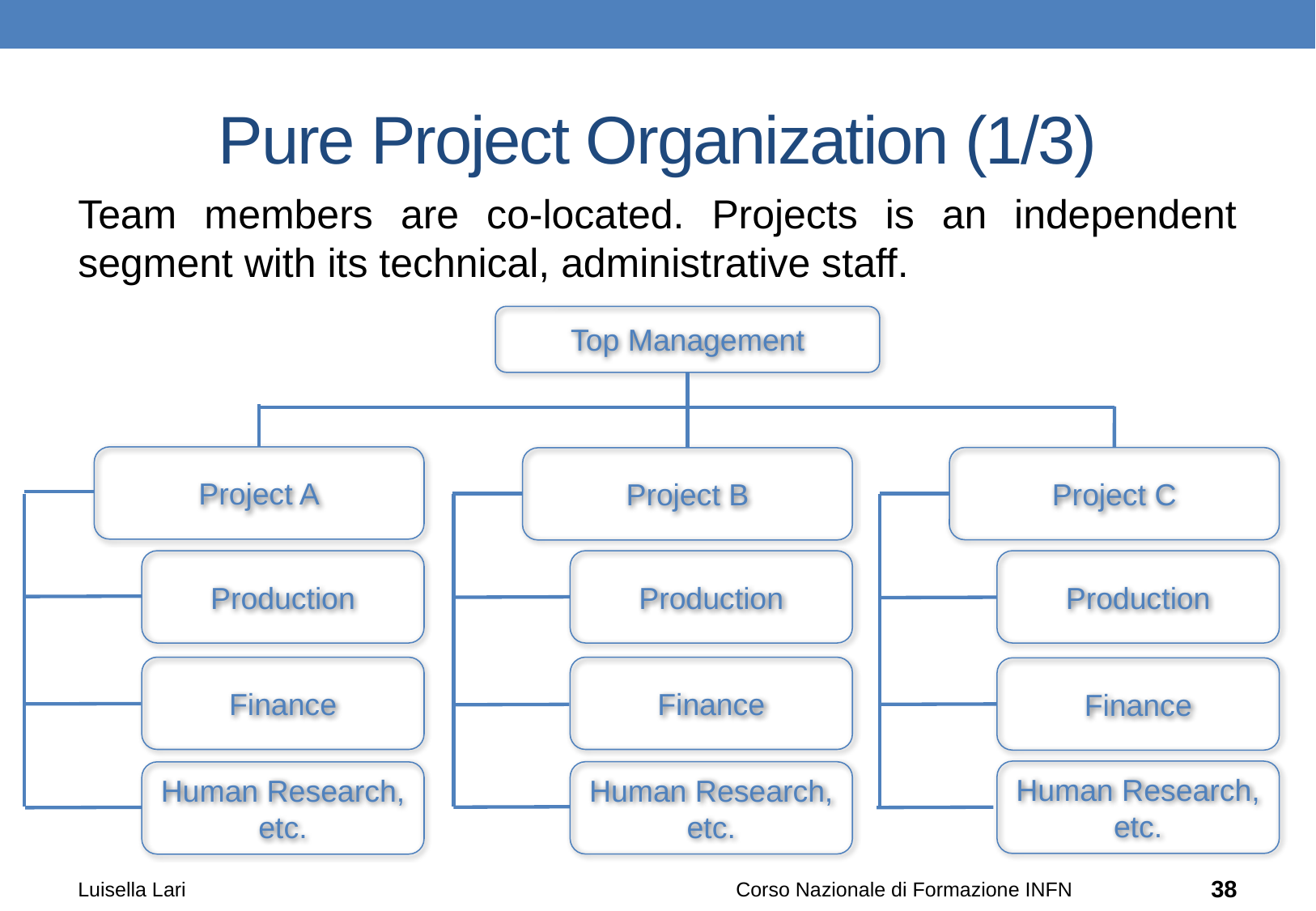

# Pure Project Organization (1/3)
Team members are co-located. Projects is an independent segment with its technical, administrative staff.
Top Management
Project A
Project C
Project B
Production
Production
Production
Finance
Finance
Finance
Human Research, etc.
Human Research, etc.
Human Research, etc.
Luisella Lari
Corso Nazionale di Formazione INFN
38